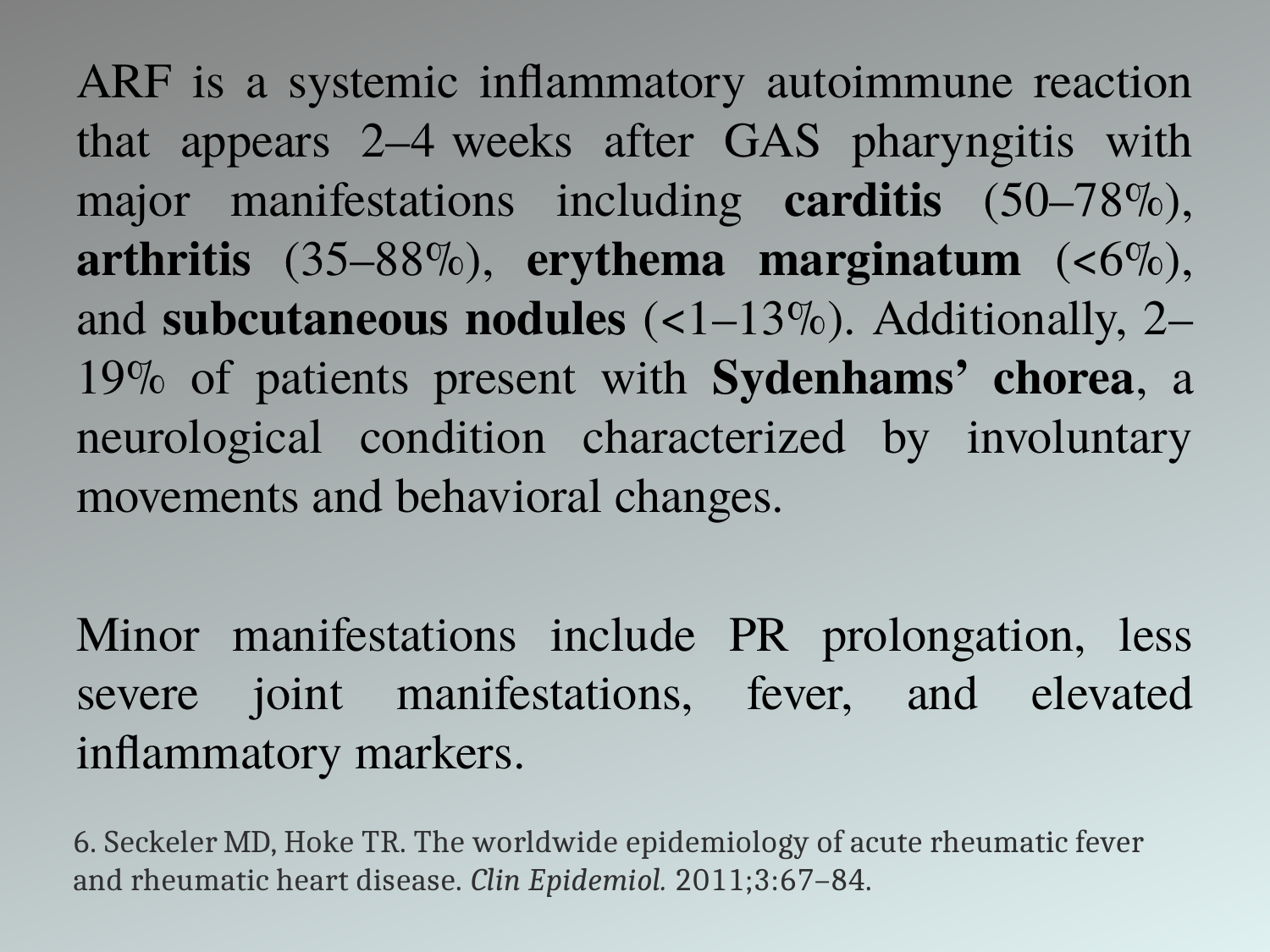

ARF is a systemic inflammatory autoimmune reaction that appears 2–4 weeks after GAS pharyngitis with major manifestations including carditis (50–78%), arthritis (35–88%), erythema marginatum (<6%), and subcutaneous nodules (<1–13%). Additionally, 2–19% of patients present with Sydenhams’ chorea, a neurological condition characterized by involuntary movements and behavioral changes.

Minor manifestations include PR prolongation, less severe joint manifestations, fever, and elevated inflammatory markers.
6. Seckeler MD, Hoke TR. The worldwide epidemiology of acute rheumatic fever and rheumatic heart disease. Clin Epidemiol. 2011;3:67–84.